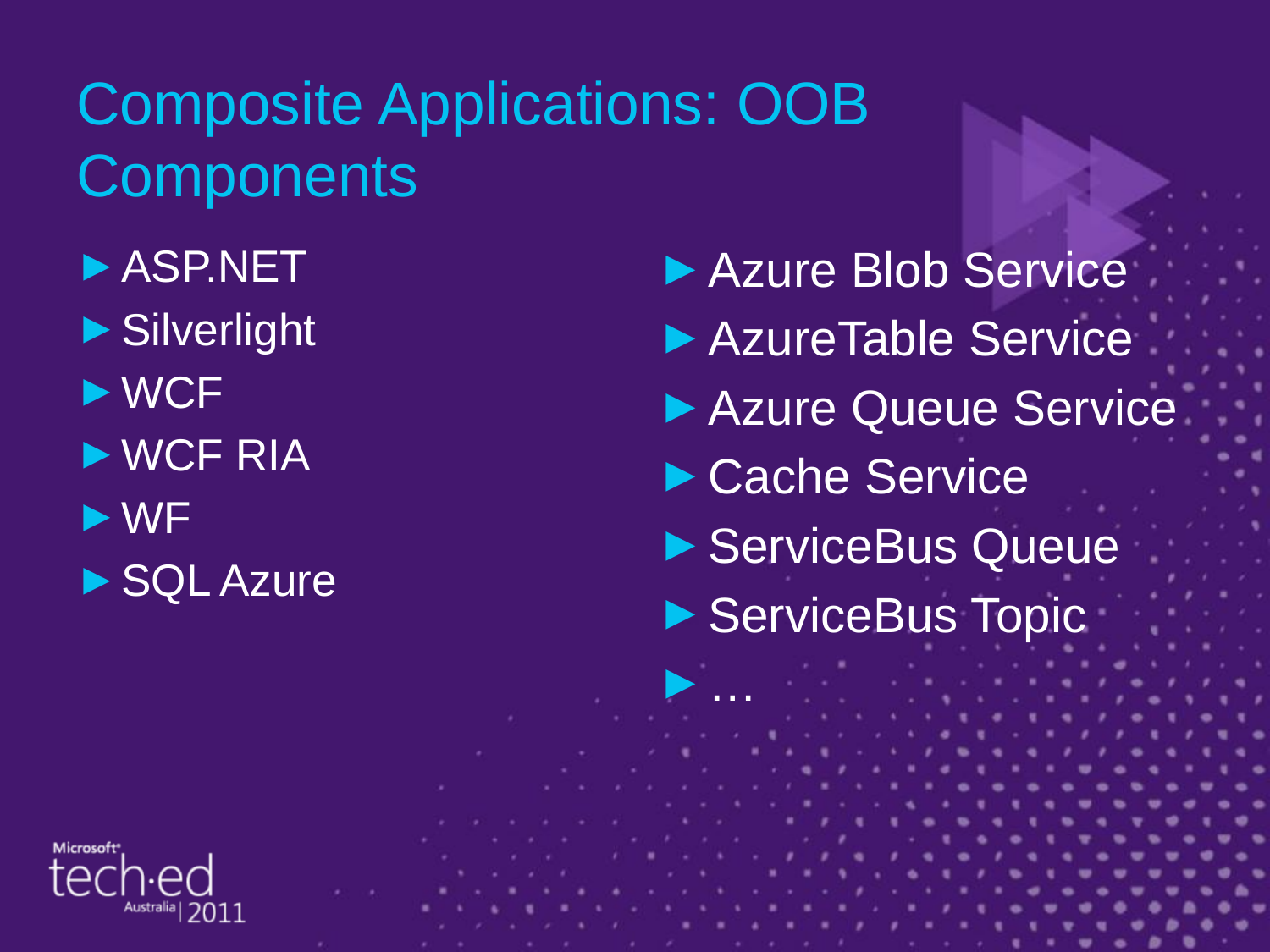

# Composite Applications: OOB Components
ASP.NET
Silverlight
WCF
WCF RIA
WF
SQL Azure
Azure Blob Service
AzureTable Service
Azure Queue Service
Cache Service
ServiceBus Queue
ServiceBus Topic
…